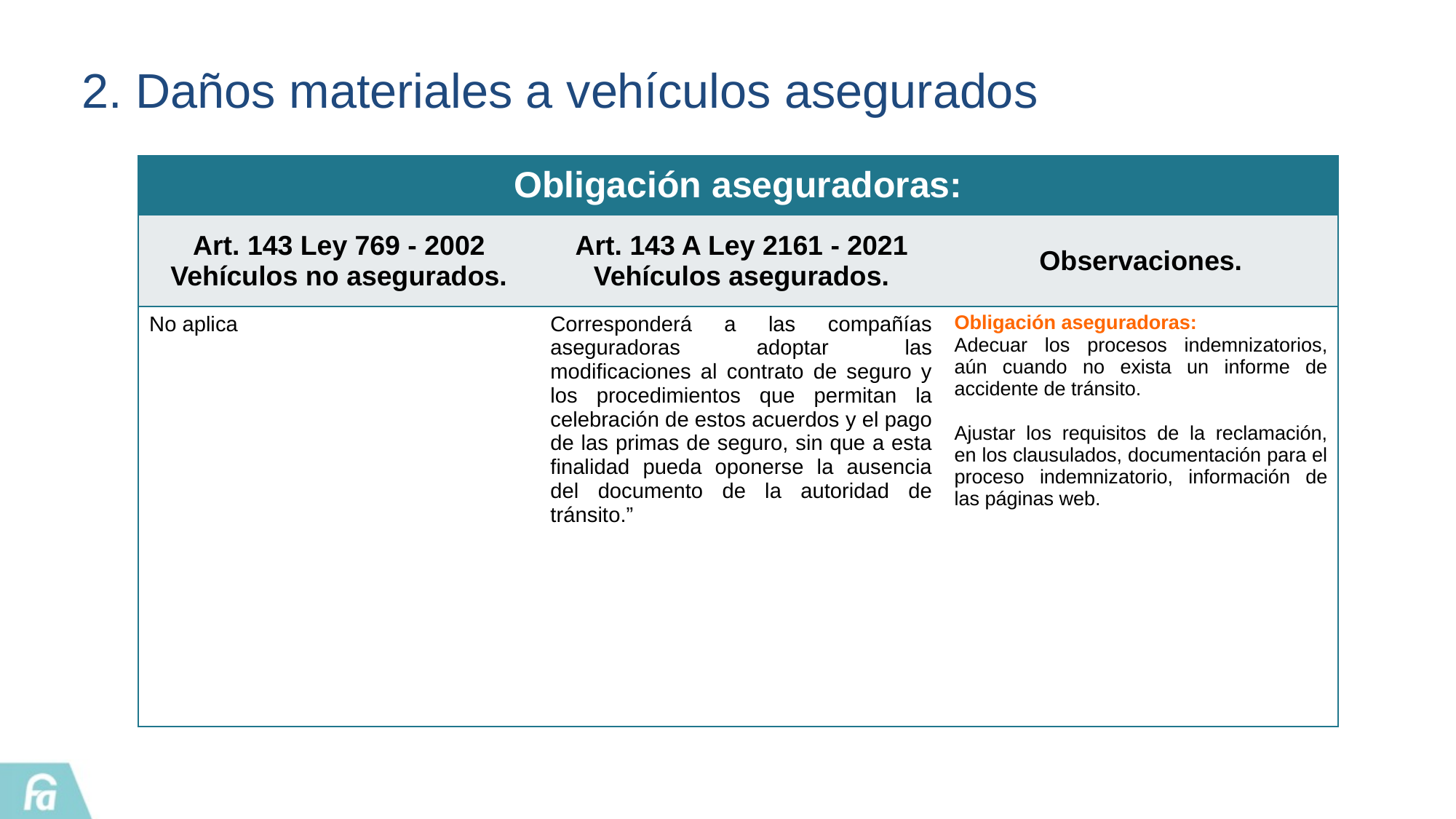

2. Daños materiales a vehículos asegurados
| Obligación aseguradoras: | Alcance de la norma |  |
| --- | --- | --- |
| Art. 143 Ley 769 - 2002 Vehículos no asegurados. | Art. 143 A Ley 2161 - 2021 Vehículos asegurados. | Observaciones. |
| No aplica | Corresponderá a las compañías aseguradoras adoptar las modificaciones al contrato de seguro y los procedimientos que permitan la celebración de estos acuerdos y el pago de las primas de seguro, sin que a esta finalidad pueda oponerse la ausencia del documento de la autoridad de tránsito.” | Obligación aseguradoras: Adecuar los procesos indemnizatorios, aún cuando no exista un informe de accidente de tránsito. Ajustar los requisitos de la reclamación, en los clausulados, documentación para el proceso indemnizatorio, información de las páginas web. |